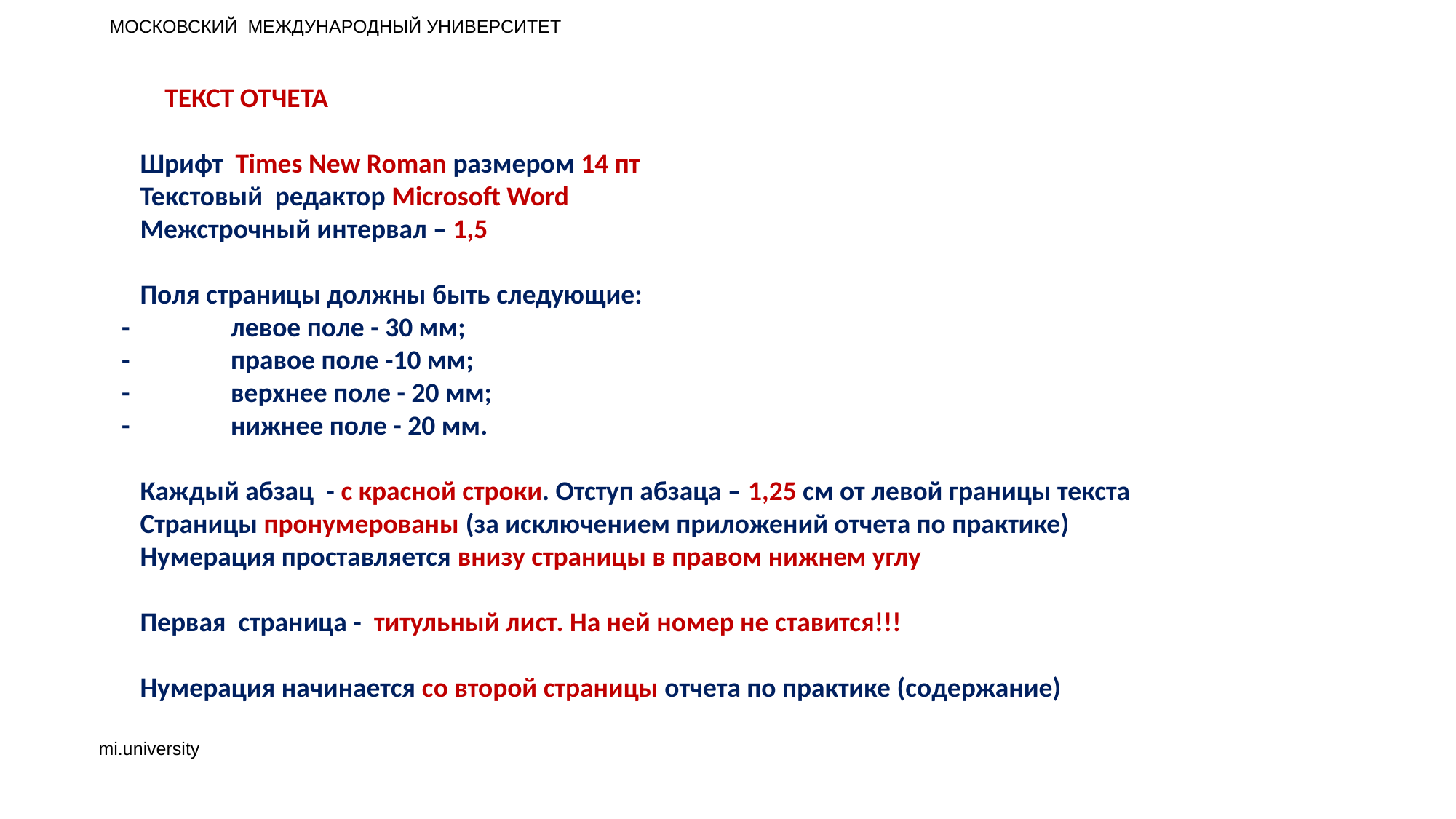

МОСКОВСКИЙ  МЕЖДУНАРОДНЫЙ УНИВЕРСИТЕТ

       ТЕКСТ ОТЧЕТА

   Шрифт  Times New Roman размером 14 пт
   Текстовый  редактор Microsoft Word
   Межстрочный интервал – 1,5

   Поля страницы должны быть следующие:
-	левое поле - 30 мм;
-	правое поле -10 мм;
-	верхнее поле - 20 мм;
-	нижнее поле - 20 мм.

   Каждый абзац  - с красной строки. Отступ абзаца – 1,25 см от левой границы текста
   Страницы пронумерованы (за исключением приложений отчета по практике)
   Нумерация проставляется внизу страницы в правом нижнем углу

   Первая  страница -  титульный лист. На ней номер не ставится!!!

   Нумерация начинается со второй страницы отчета по практике (содержание)
mi.university